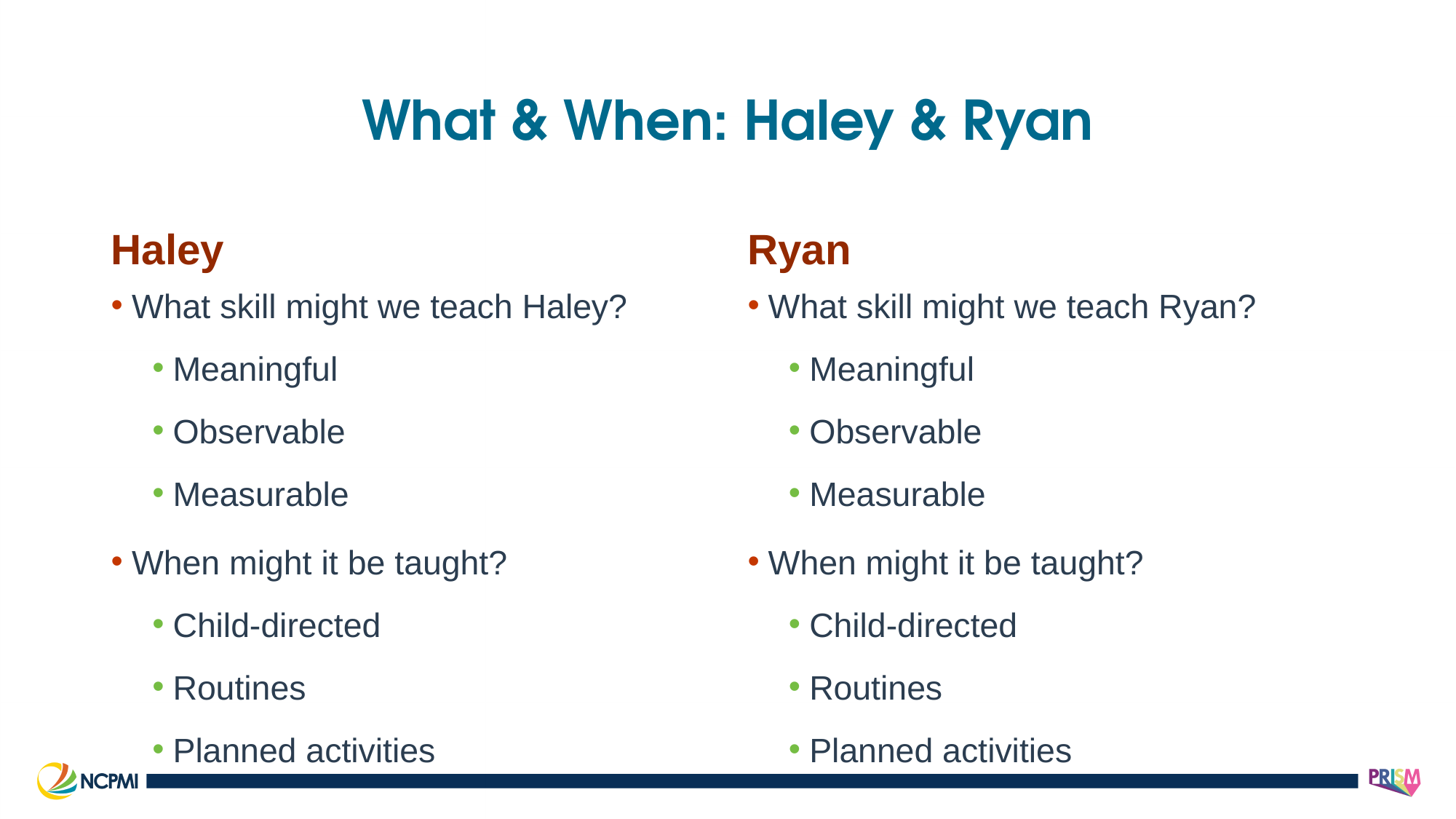

# What & When: Haley & Ryan
Haley
Ryan
What skill might we teach Haley?
Meaningful
Observable
Measurable
When might it be taught?
Child-directed
Routines
Planned activities

What skill might we teach Ryan?
Meaningful
Observable
Measurable
When might it be taught?
Child-directed
Routines
Planned activities